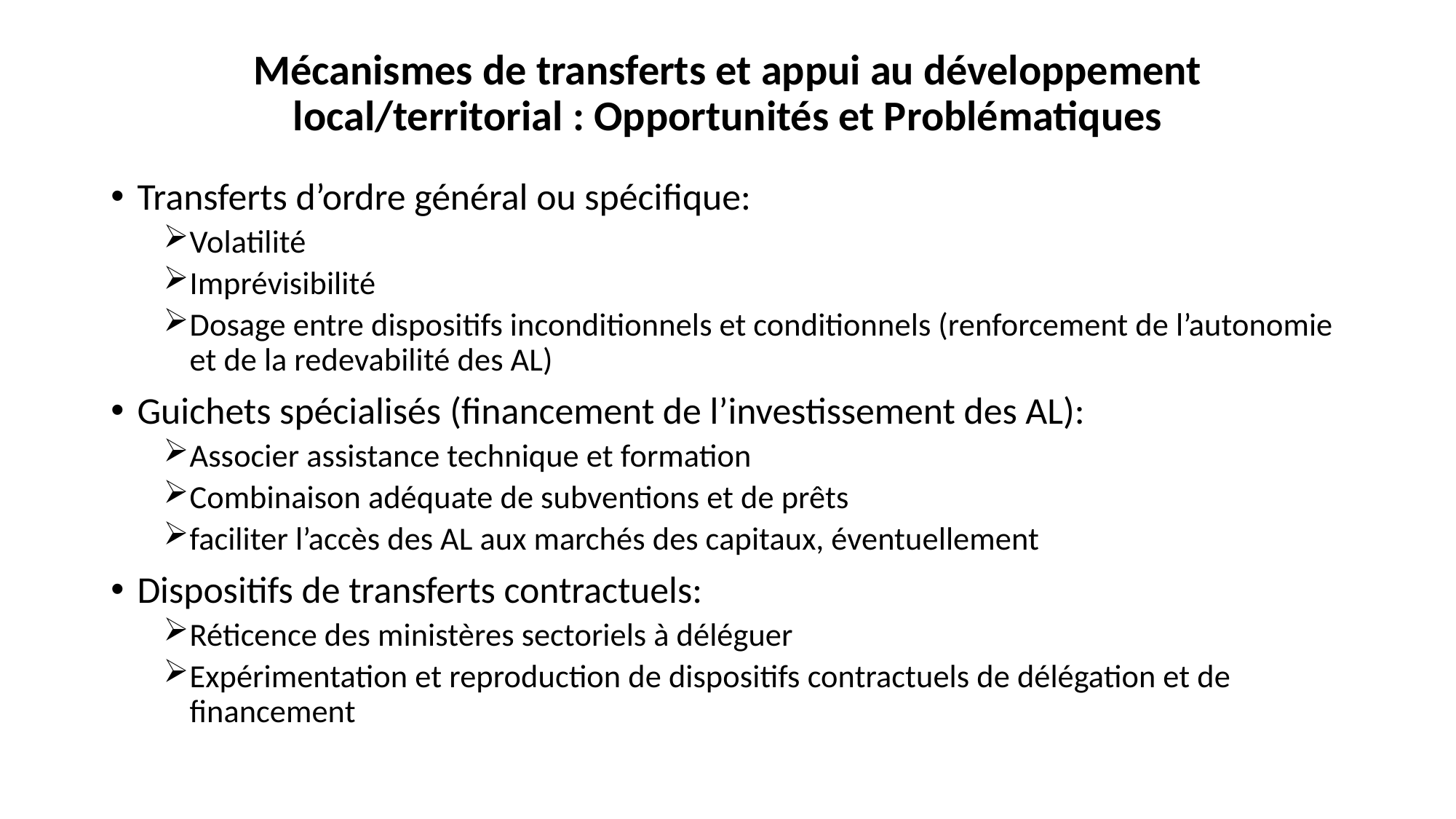

# Mécanismes de transferts et appui au développement local/territorial : Opportunités et Problématiques
Transferts d’ordre général ou spécifique:
Volatilité
Imprévisibilité
Dosage entre dispositifs inconditionnels et conditionnels (renforcement de l’autonomie et de la redevabilité des AL)
Guichets spécialisés (financement de l’investissement des AL):
Associer assistance technique et formation
Combinaison adéquate de subventions et de prêts
faciliter l’accès des AL aux marchés des capitaux, éventuellement
Dispositifs de transferts contractuels:
Réticence des ministères sectoriels à déléguer
Expérimentation et reproduction de dispositifs contractuels de délégation et de financement